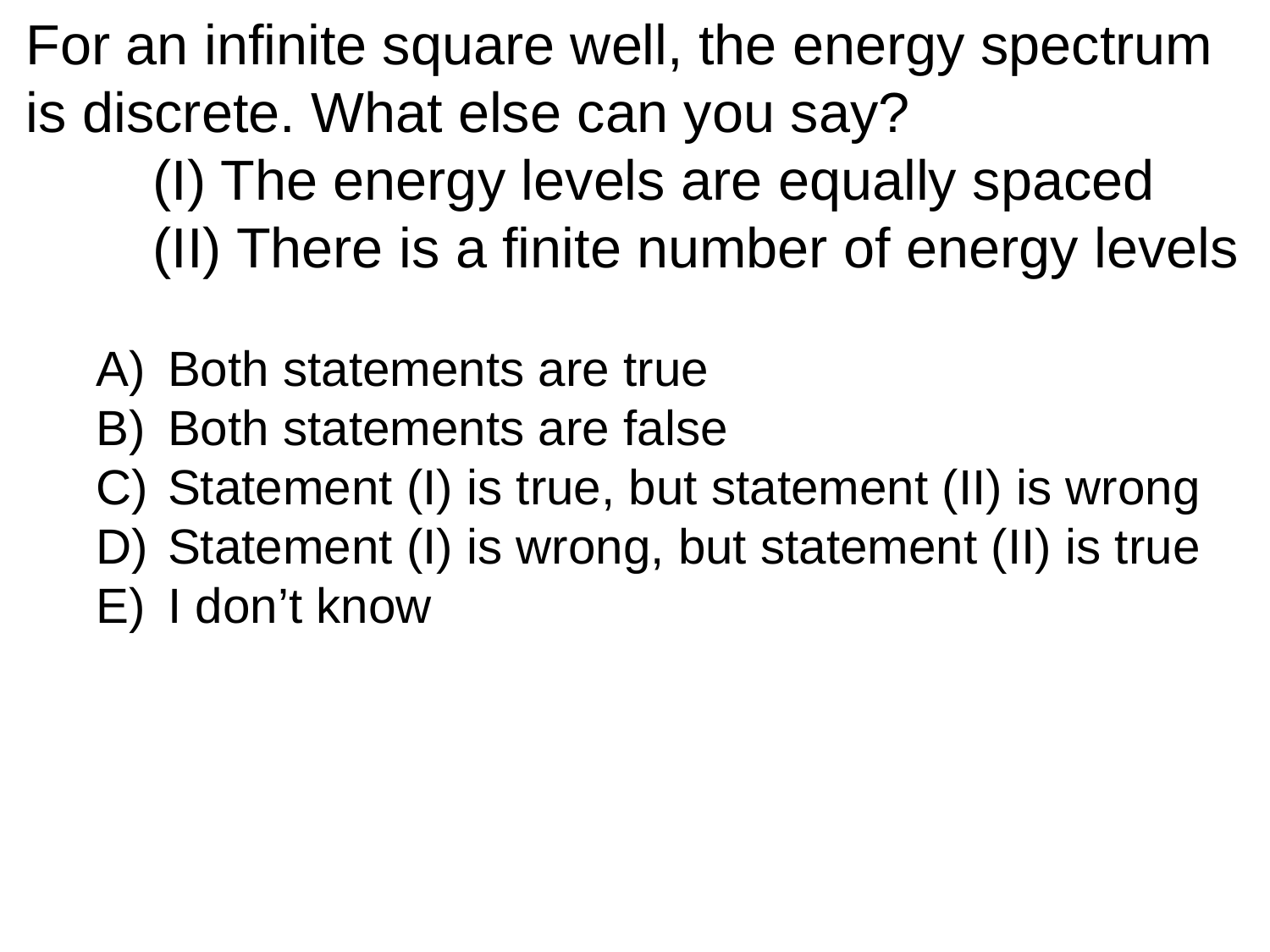

For an infinite square well, the energy spectrum
is discrete. What else can you say?
	(I) The energy levels are equally spaced
	(II) There is a finite number of energy levels
Both statements are true
Both statements are false
Statement (I) is true, but statement (II) is wrong
Statement (I) is wrong, but statement (II) is true
I don’t know